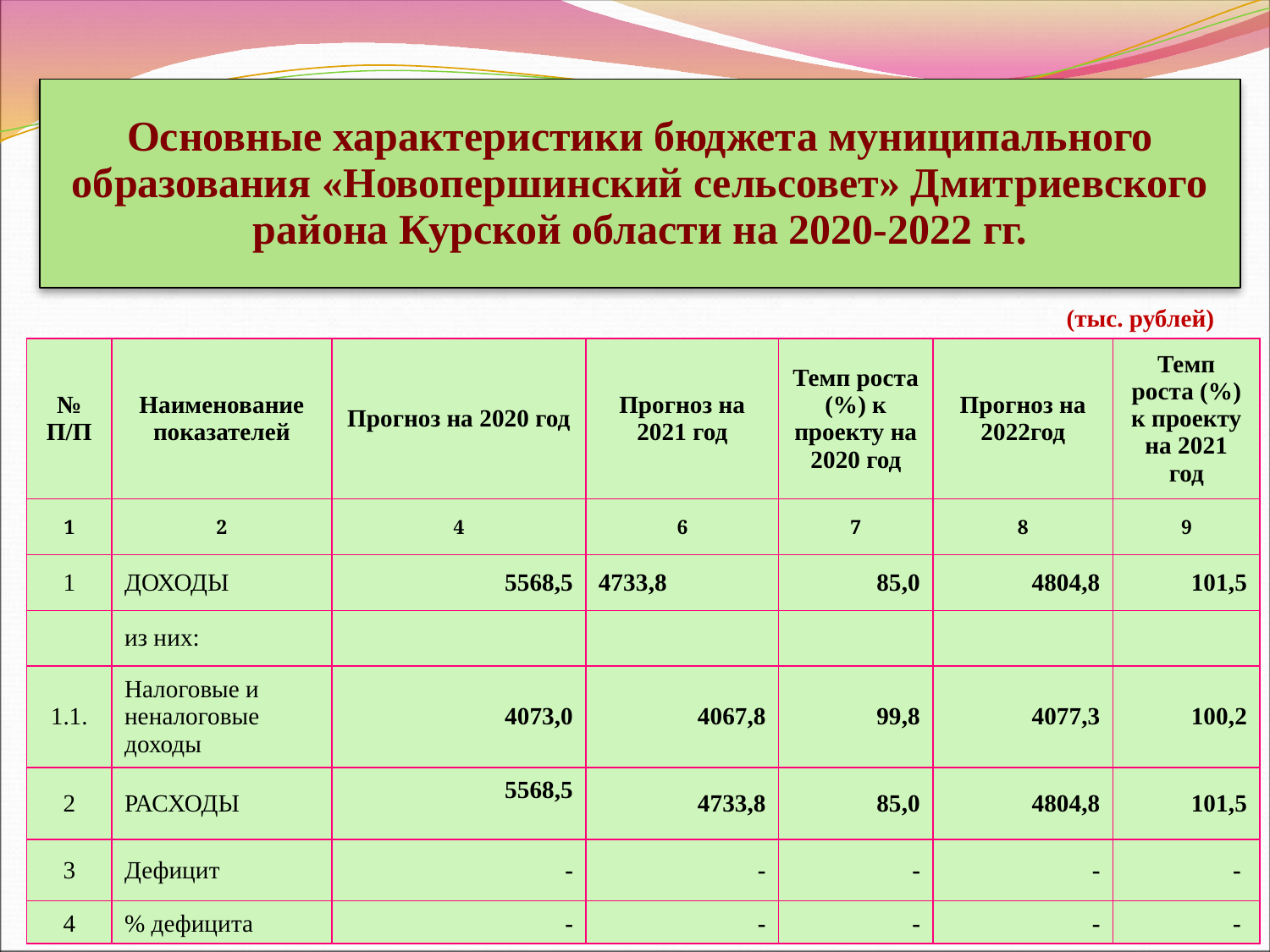

Основные характеристики бюджета муниципального образования «Новопершинский сельсовет» Дмитриевского района Курской области на 2020-2022 гг.
(тыс. рублей)
| № П/П | Наименование показателей | Прогноз на 2020 год | Прогноз на 2021 год | Темп роста (%) к проекту на 2020 год | Прогноз на 2022год | Темп роста (%) к проекту на 2021 год |
| --- | --- | --- | --- | --- | --- | --- |
| 1 | 2 | 4 | 6 | 7 | 8 | 9 |
| 1 | ДОХОДЫ | 5568,5 | 4733,8 | 85,0 | 4804,8 | 101,5 |
|  | из них: |  |  |  |  |  |
| 1.1. | Налоговые и неналоговые доходы | 4073,0 | 4067,8 | 99,8 | 4077,3 | 100,2 |
| 2 | РАСХОДЫ | 5568,5 | 4733,8 | 85,0 | 4804,8 | 101,5 |
| 3 | Дефицит | - | - | - | - | - |
| 4 | % дефицита | - | - | - | - | - |